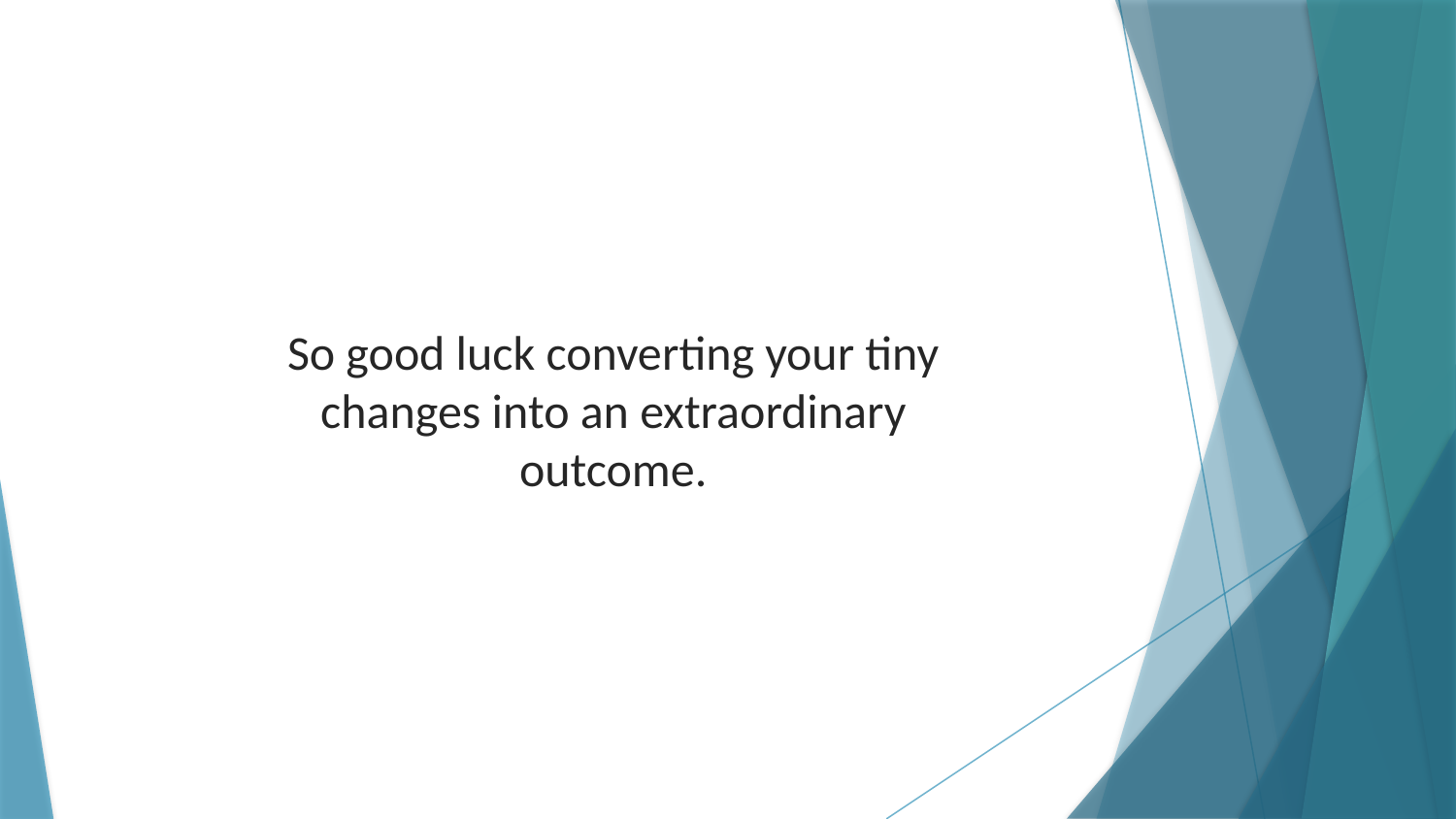

So good luck converting your tiny changes into an extraordinary outcome.